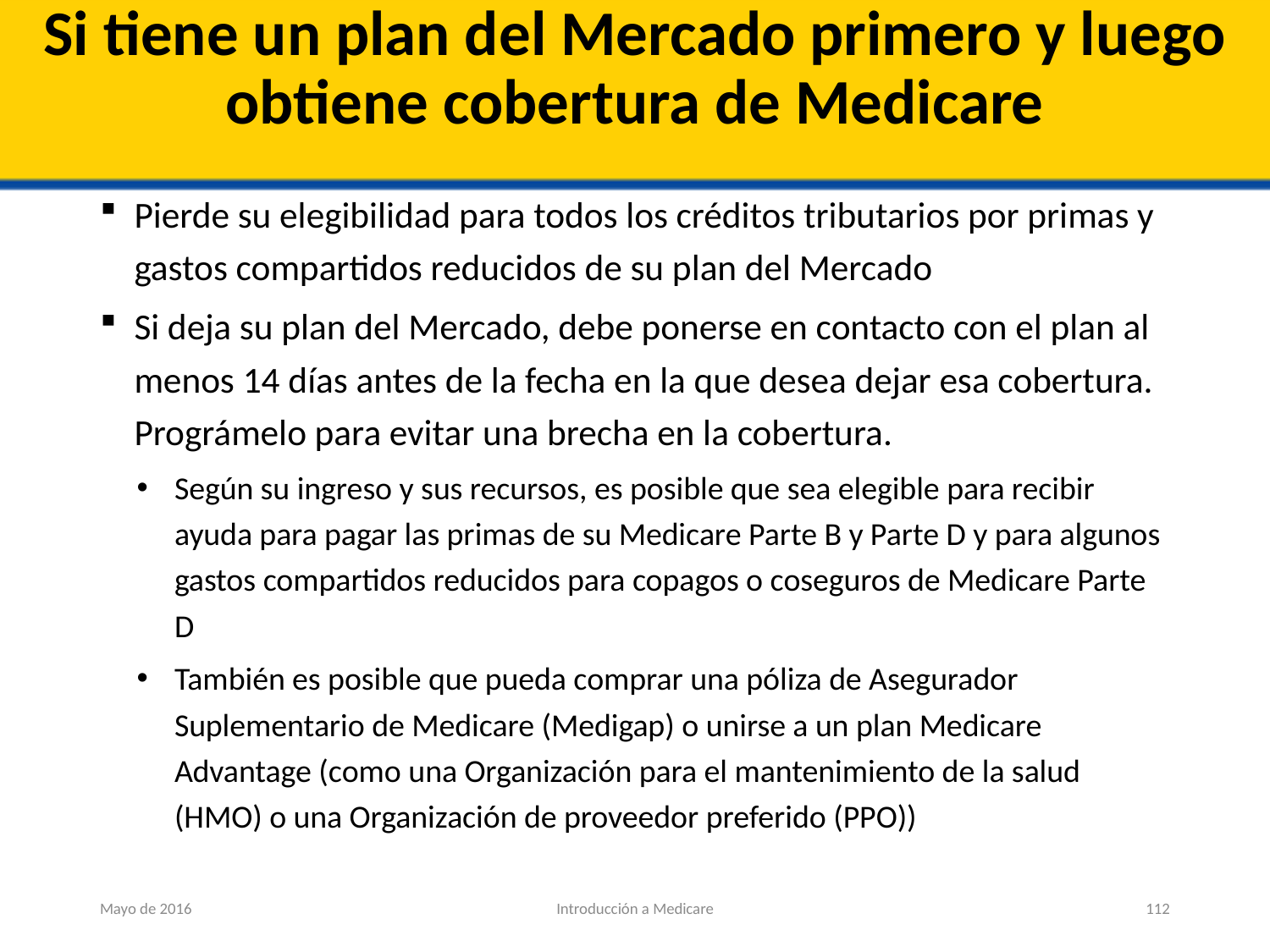

# Si tiene un plan del Mercado primero y luego obtiene cobertura de Medicare
Pierde su elegibilidad para todos los créditos tributarios por primas y gastos compartidos reducidos de su plan del Mercado
Si deja su plan del Mercado, debe ponerse en contacto con el plan al menos 14 días antes de la fecha en la que desea dejar esa cobertura. Prográmelo para evitar una brecha en la cobertura.
Según su ingreso y sus recursos, es posible que sea elegible para recibir ayuda para pagar las primas de su Medicare Parte B y Parte D y para algunos gastos compartidos reducidos para copagos o coseguros de Medicare Parte D
También es posible que pueda comprar una póliza de Asegurador Suplementario de Medicare (Medigap) o unirse a un plan Medicare Advantage (como una Organización para el mantenimiento de la salud (HMO) o una Organización de proveedor preferido (PPO))
Mayo de 2016
Introducción a Medicare
112